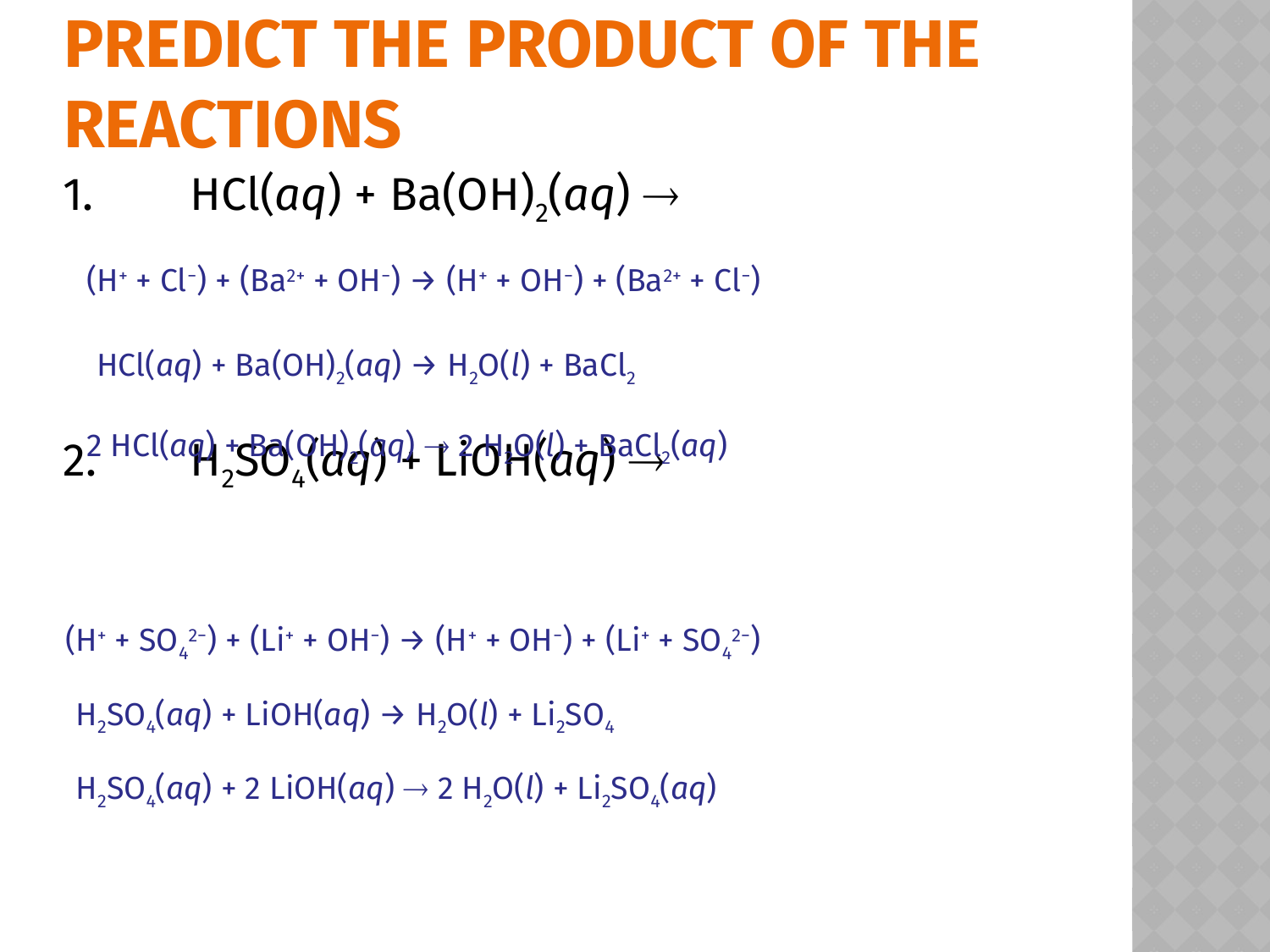

# Predict the Product of the Reactions
1.	HCl(aq) + Ba(OH)2(aq) →

2.	H2SO4(aq) + LiOH(aq) →
(H+ + Cl−) + (Ba2+ + OH−) → (H+ + OH−) + (Ba2+ + Cl−)
HCl(aq) + Ba(OH)2(aq) → H2O(l) + BaCl2
2 HCl(aq) + Ba(OH)2(aq) → 2 H2O(l) + BaCl2(aq)
(H+ + SO42−) + (Li+ + OH−) → (H+ + OH−) + (Li+ + SO42−)
H2SO4(aq) + LiOH(aq) → H2O(l) + Li2SO4
H2SO4(aq) + 2 LiOH(aq) → 2 H2O(l) + Li2SO4(aq)